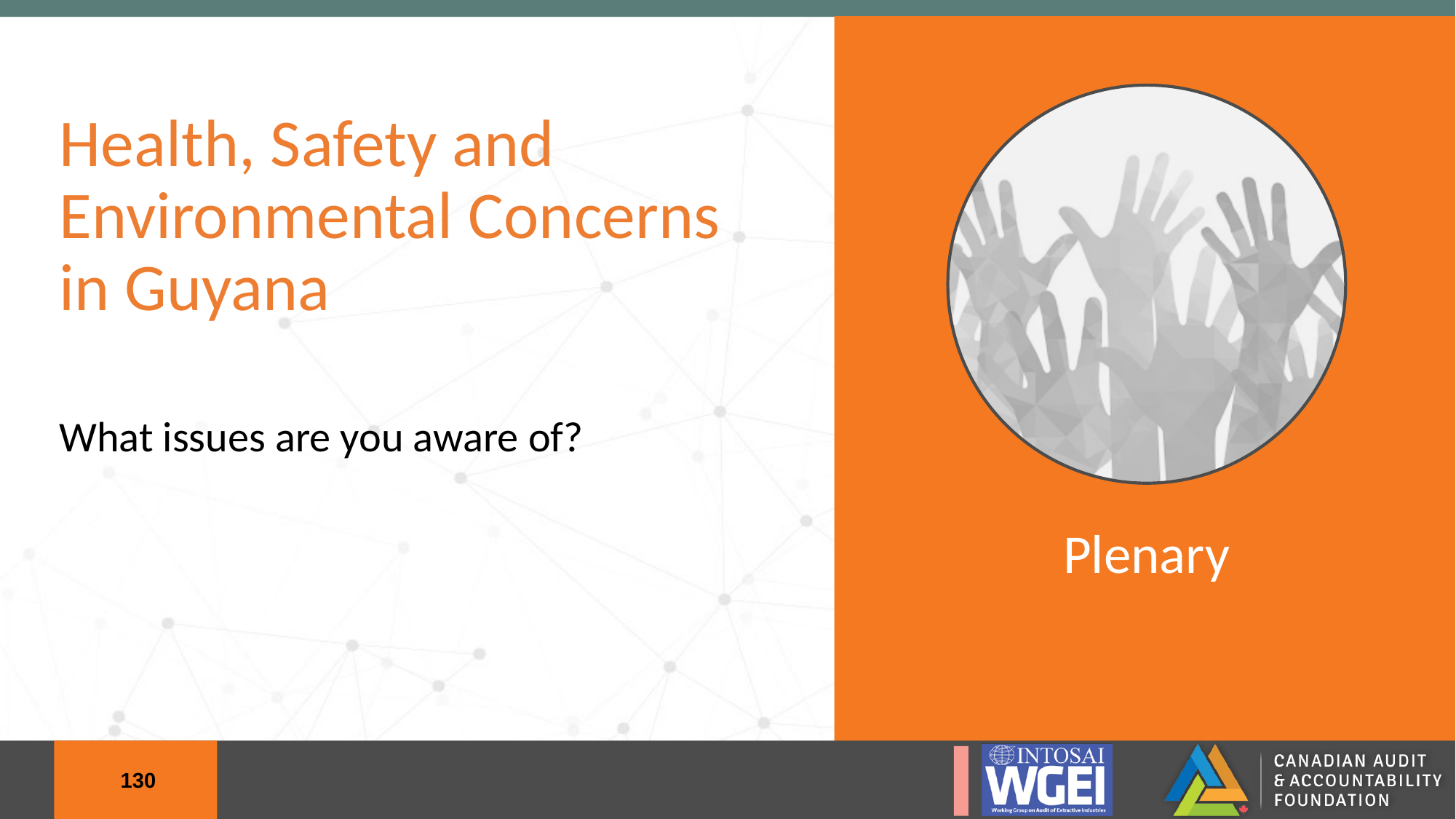

# Health, Safety and Environmental Concerns in Guyana
What issues are you aware of?